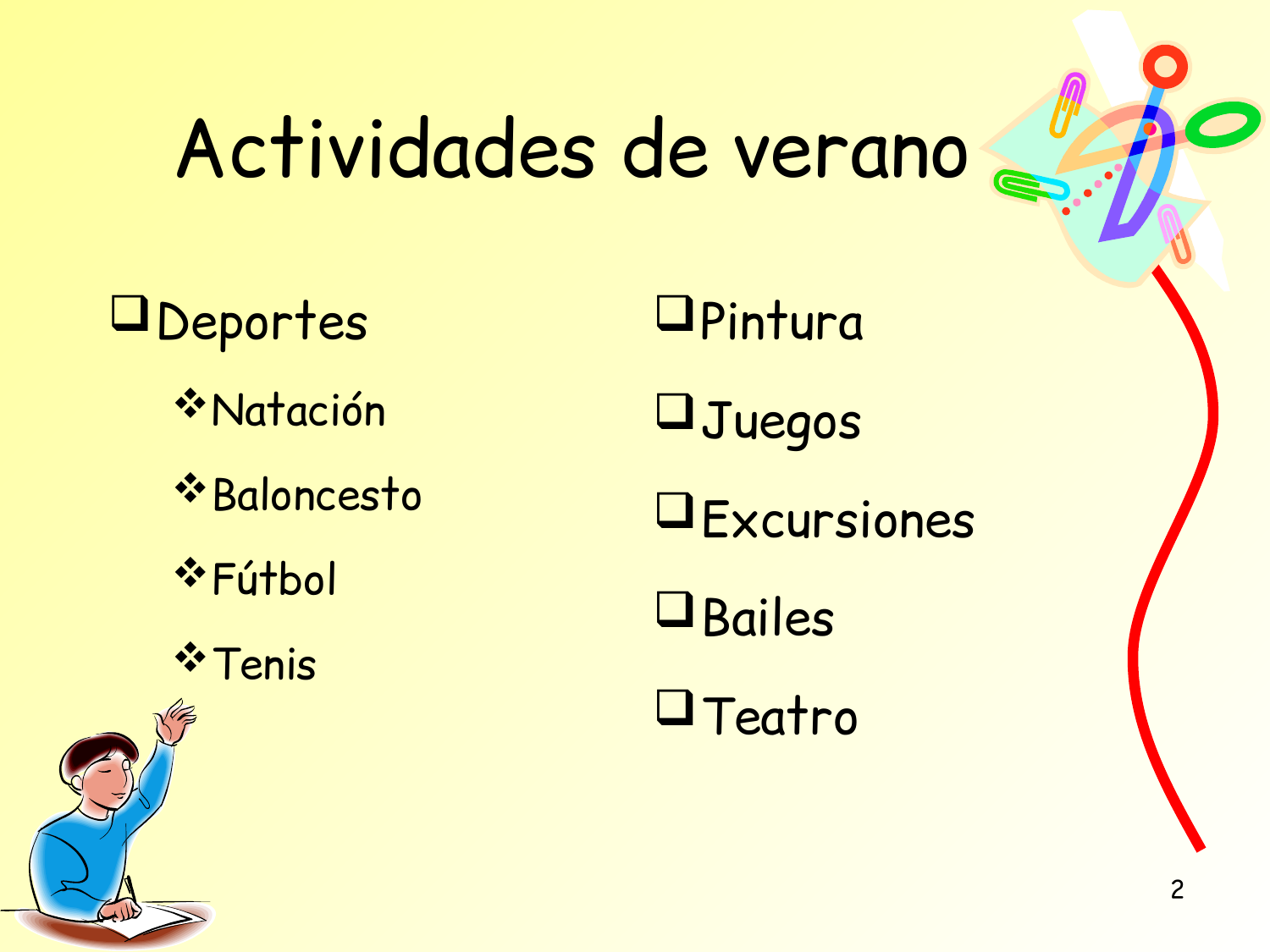

# Actividades de verano
Deportes
Natación
Baloncesto
Fútbol
Tenis

Pintura
Juegos
Excursiones
Bailes
Teatro

2